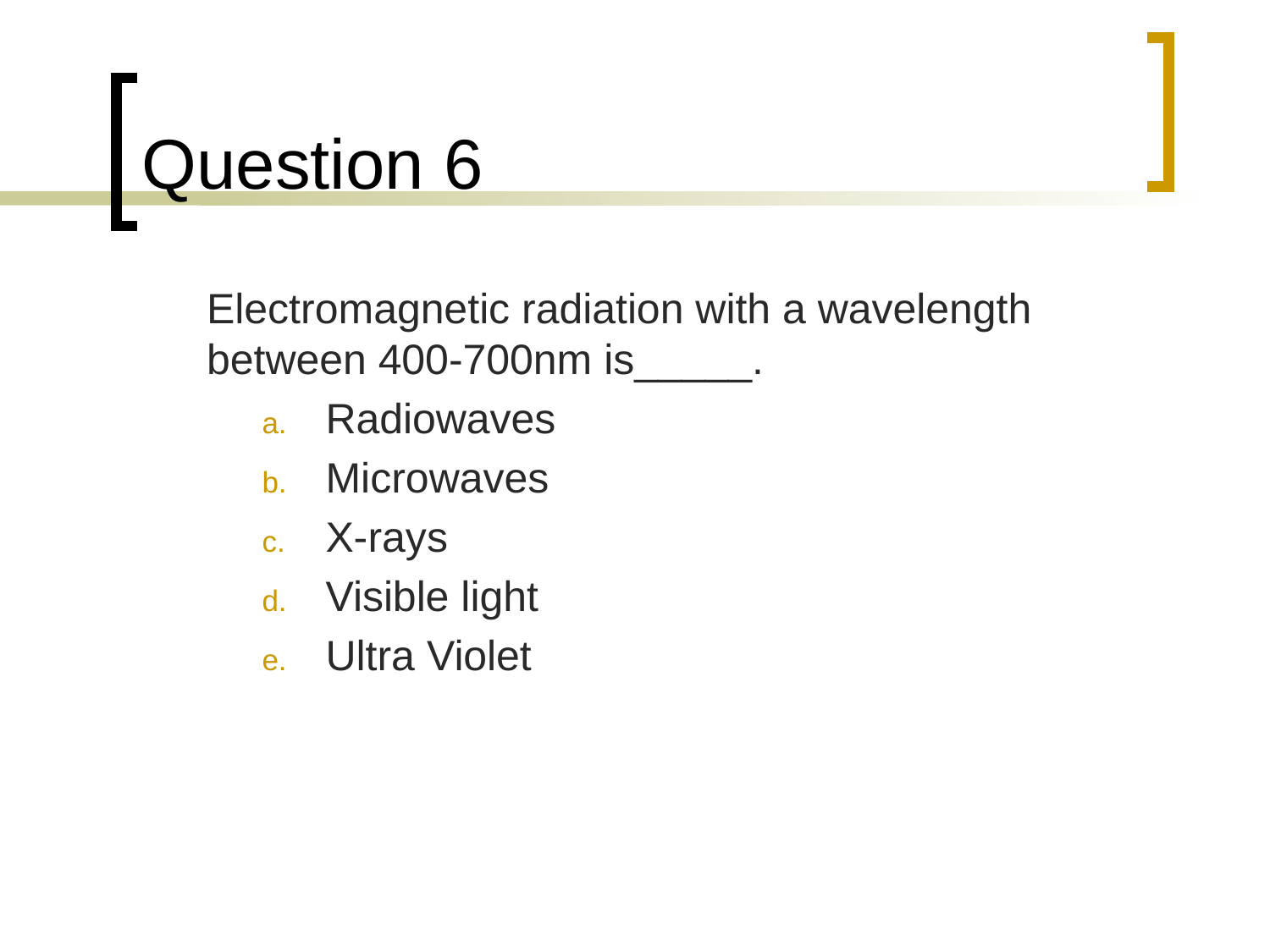

# Question 6
	Electromagnetic radiation with a wavelength between 400-700nm is_____.
Radiowaves
Microwaves
X-rays
Visible light
Ultra Violet